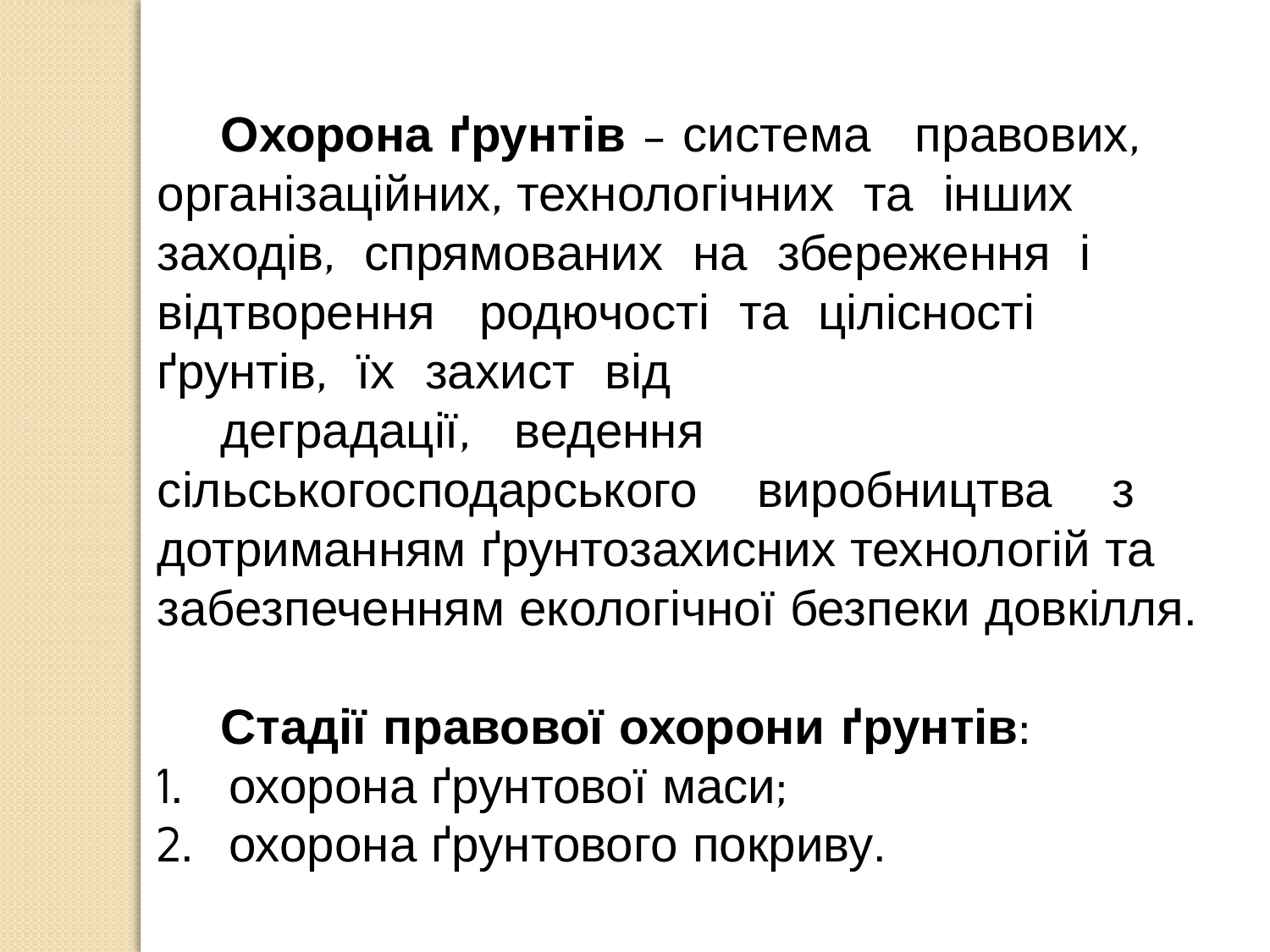

Охорона ґрунтів – система   правових,   організаційних, технологічних  та  інших  заходів,  спрямованих  на  збереження  і відтворення   родючості  та  цілісності  ґрунтів,  їх  захист  від
деградації,   ведення   сільськогосподарського    виробництва    з дотриманням ґрунтозахисних технологій та забезпеченням екологічної безпеки довкілля.

Стадії правової охорони ґрунтів:
охорона ґрунтової маси;
охорона ґрунтового покриву.